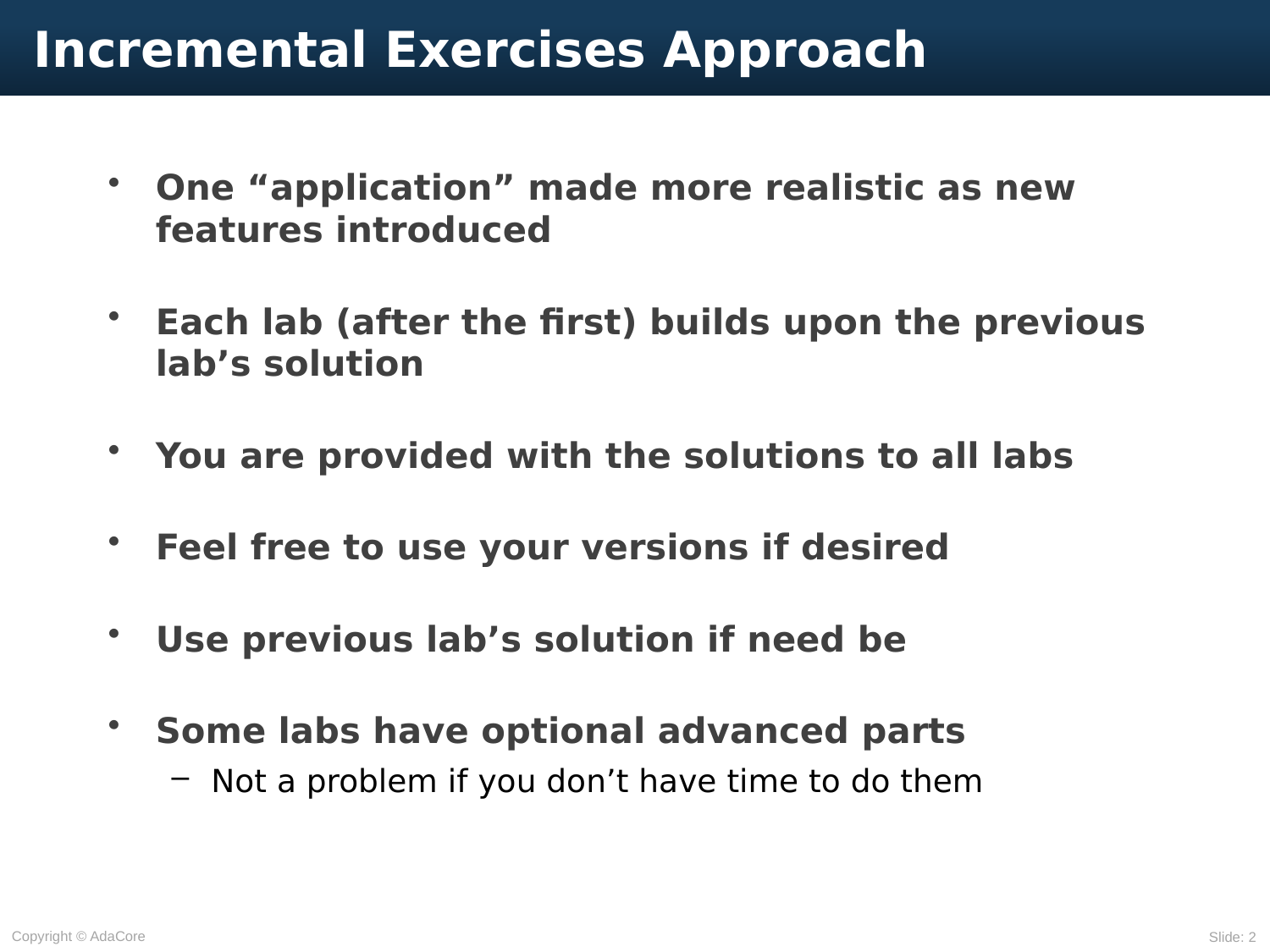

# Incremental Exercises Approach
One “application” made more realistic as new features introduced
Each lab (after the first) builds upon the previous lab’s solution
You are provided with the solutions to all labs
Feel free to use your versions if desired
Use previous lab’s solution if need be
Some labs have optional advanced parts
Not a problem if you don’t have time to do them